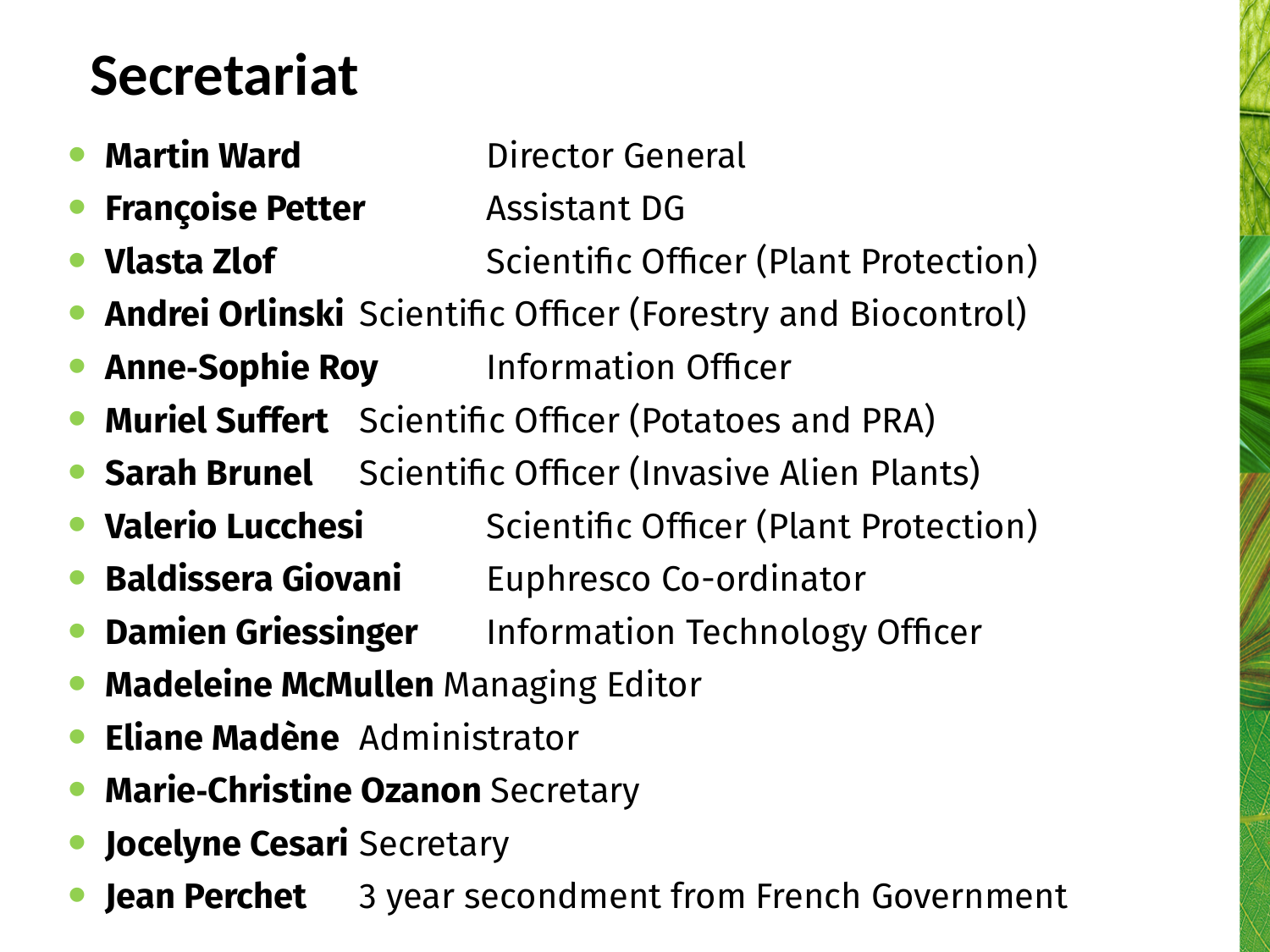

# Secretariat
Martin Ward 		Director General
Françoise Petter 	Assistant DG
Vlasta Zlof 		Scientific Officer (Plant Protection)
Andrei Orlinski 	Scientific Officer (Forestry and Biocontrol)
Anne‐Sophie Roy 	Information Officer
Muriel Suffert 	Scientific Officer (Potatoes and PRA)
Sarah Brunel 	Scientific Officer (Invasive Alien Plants)
Valerio Lucchesi 	Scientific Officer (Plant Protection)
Baldissera Giovani	Euphresco Co-ordinator
Damien Griessinger 	Information Technology Officer
Madeleine McMullen Managing Editor
Eliane Madène 	Administrator
Marie‐Christine Ozanon Secretary
Jocelyne Cesari 	Secretary
Jean Perchet 	3 year secondment from French Government